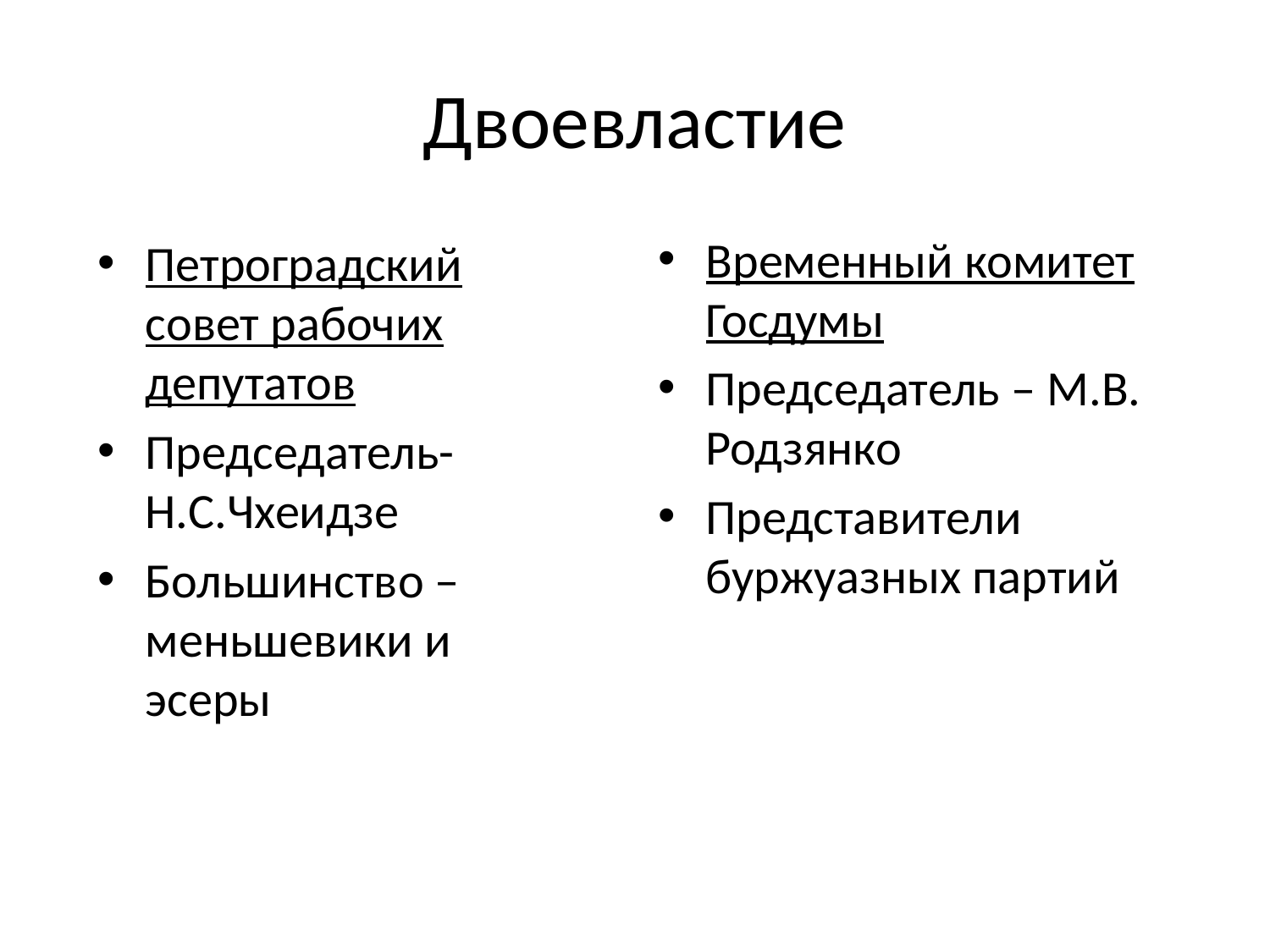

# Двоевластие
Временный комитет Госдумы
Председатель – М.В. Родзянко
Представители буржуазных партий
Петроградский совет рабочих депутатов
Председатель- Н.С.Чхеидзе
Большинство – меньшевики и эсеры